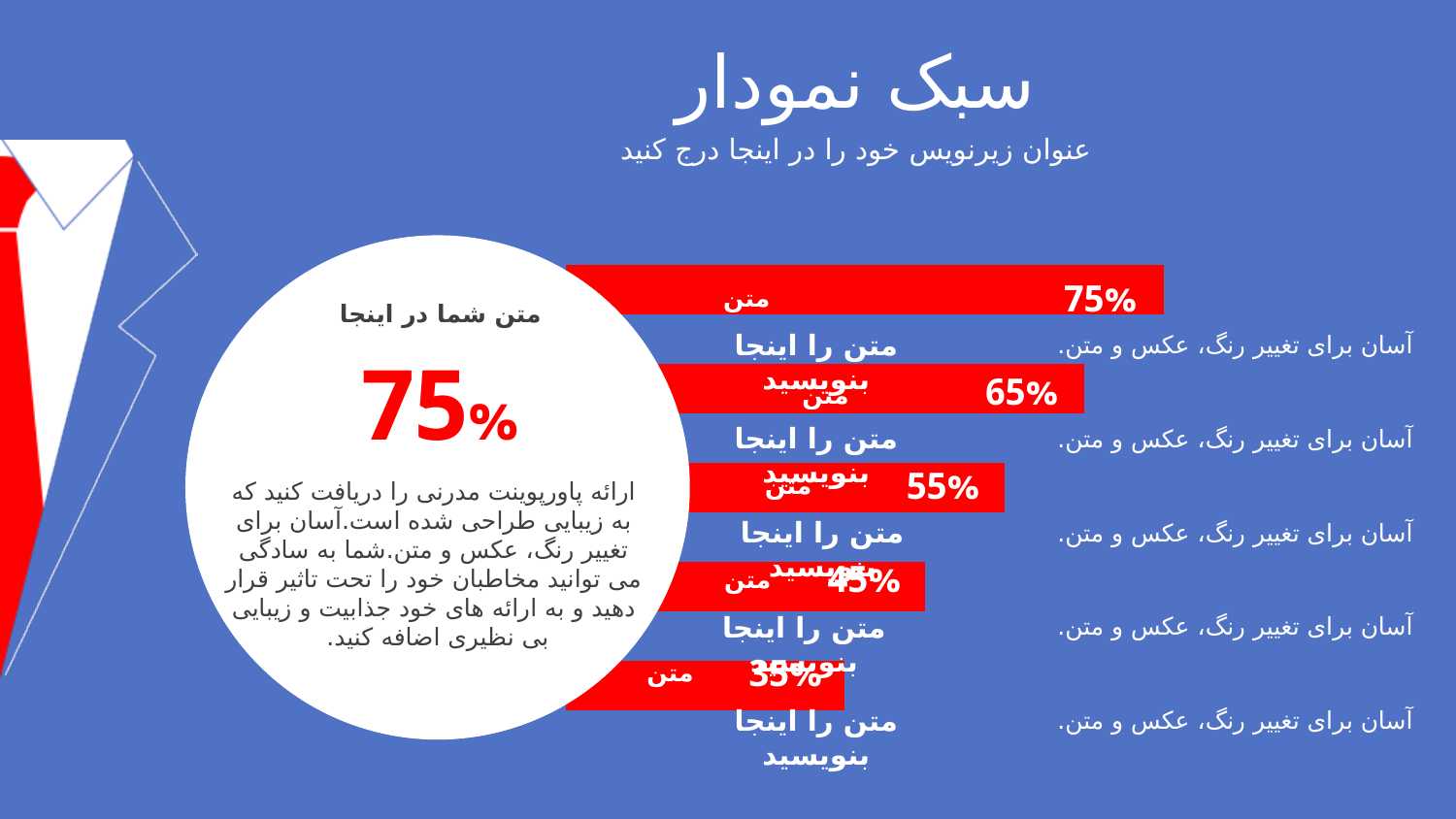

سبک نمودار
عنوان زیرنویس خود را در اینجا درج کنید

### Chart

| Category |  |
|---|---|
75%
متن
متن شما در اینجا
متن را اینجا بنویسید
آسان برای تغییر رنگ، عکس و متن.
75%
65%
متن
متن را اینجا بنویسید
آسان برای تغییر رنگ، عکس و متن.
55%
متن
ارائه پاورپوینت مدرنی را دریافت کنید که به زیبایی طراحی شده است.آسان برای تغییر رنگ، عکس و متن.شما به سادگی می توانید مخاطبان خود را تحت تاثیر قرار دهید و به ارائه های خود جذابیت و زیبایی بی نظیری اضافه کنید.
متن را اینجا بنویسید
آسان برای تغییر رنگ، عکس و متن.
45%
متن
متن را اینجا بنویسید
آسان برای تغییر رنگ، عکس و متن.
35%
متن
متن را اینجا بنویسید
آسان برای تغییر رنگ، عکس و متن.